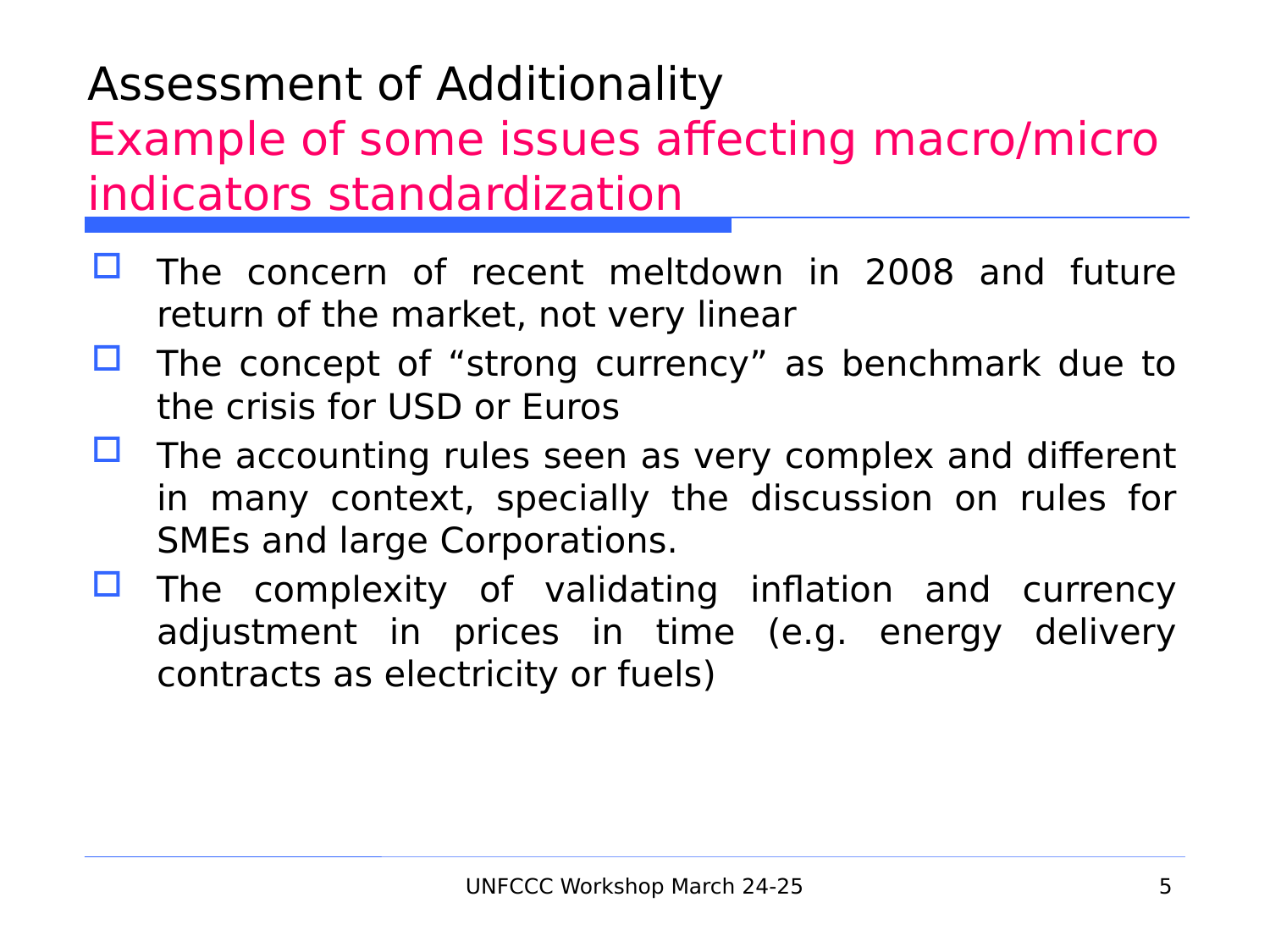

# Assessment of Additionality Example of some issues affecting macro/micro indicators standardization
The concern of recent meltdown in 2008 and future return of the market, not very linear
The concept of “strong currency” as benchmark due to the crisis for USD or Euros
The accounting rules seen as very complex and different in many context, specially the discussion on rules for SMEs and large Corporations.
The complexity of validating inflation and currency adjustment in prices in time (e.g. energy delivery contracts as electricity or fuels)
UNFCCC Workshop March 24-25
5